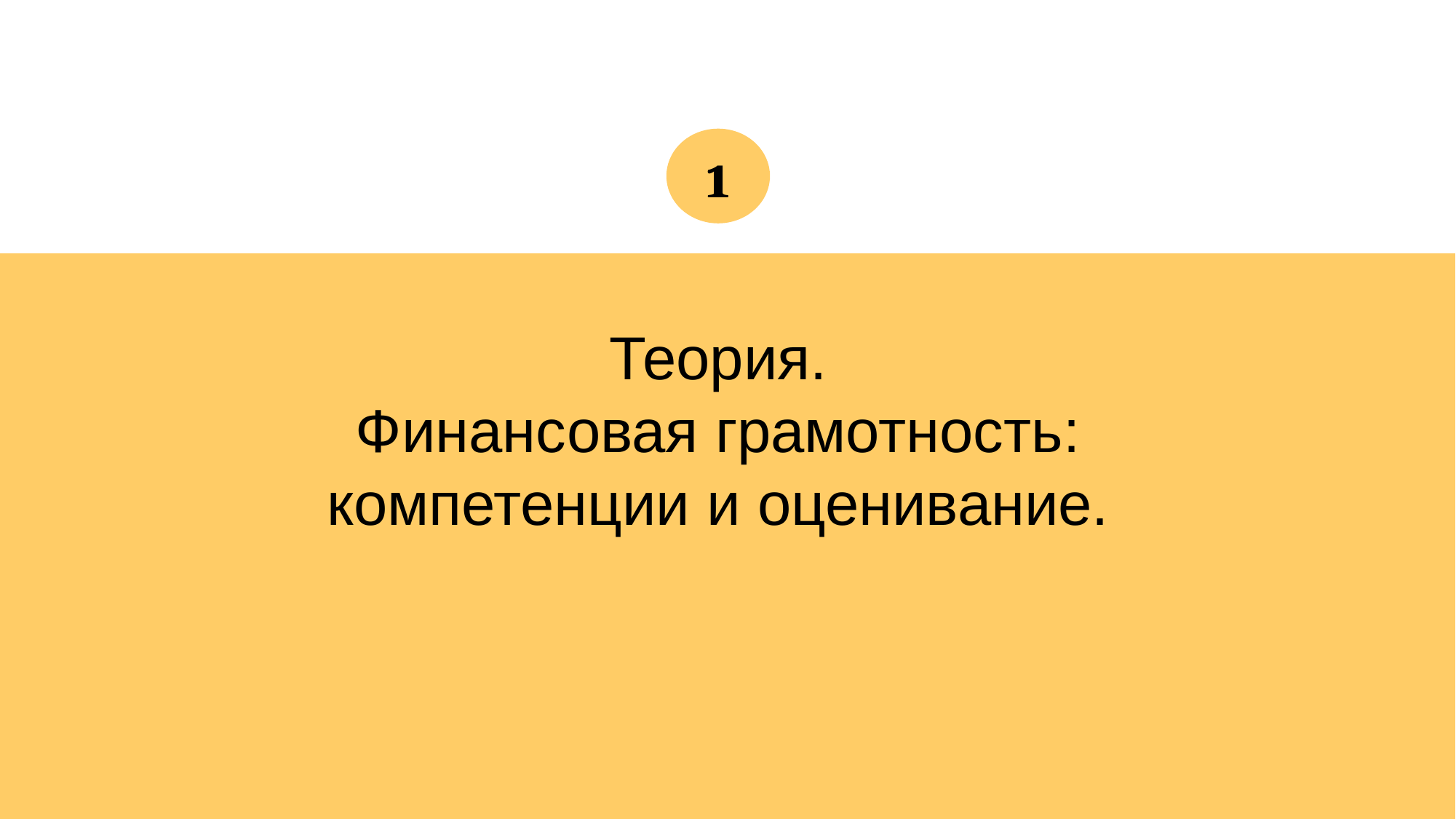

1

Теория.
Финансовая грамотность: компетенции и оценивание.